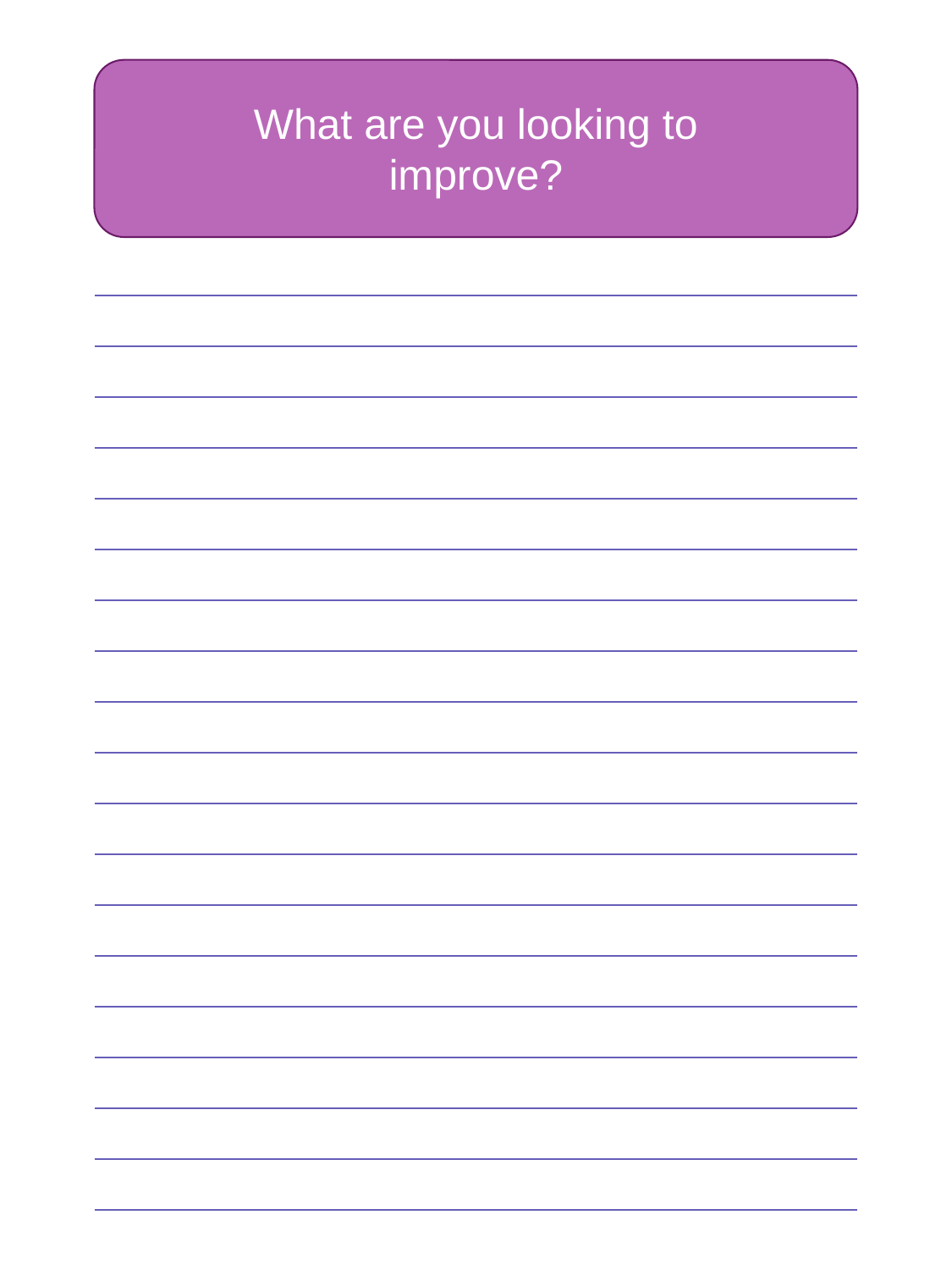

What are you looking to improve?
|  |
| --- |
|  |
|  |
|  |
|  |
|  |
|  |
|  |
|  |
|  |
|  |
|  |
|  |
|  |
|  |
|  |
|  |
|  |